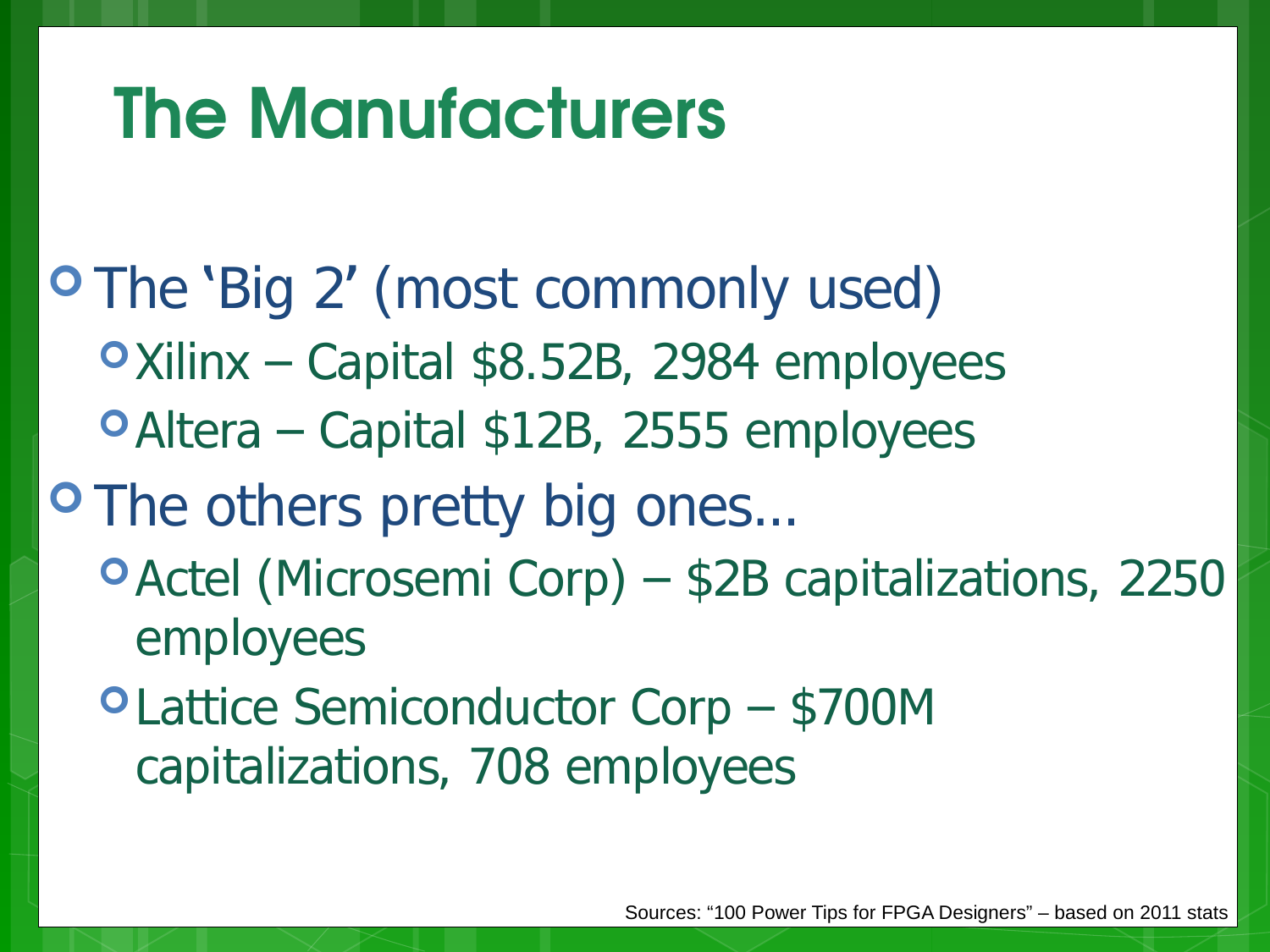

# The Manufacturers
The ‘Big 2’ (most commonly used)
Xilinx – Capital $8.52B, 2984 employees
Altera – Capital $12B, 2555 employees
The others pretty big ones…
Actel (Microsemi Corp) – $2B capitalizations, 2250 employees
Lattice Semiconductor Corp – $700M capitalizations, 708 employees
Sources: “100 Power Tips for FPGA Designers” – based on 2011 stats